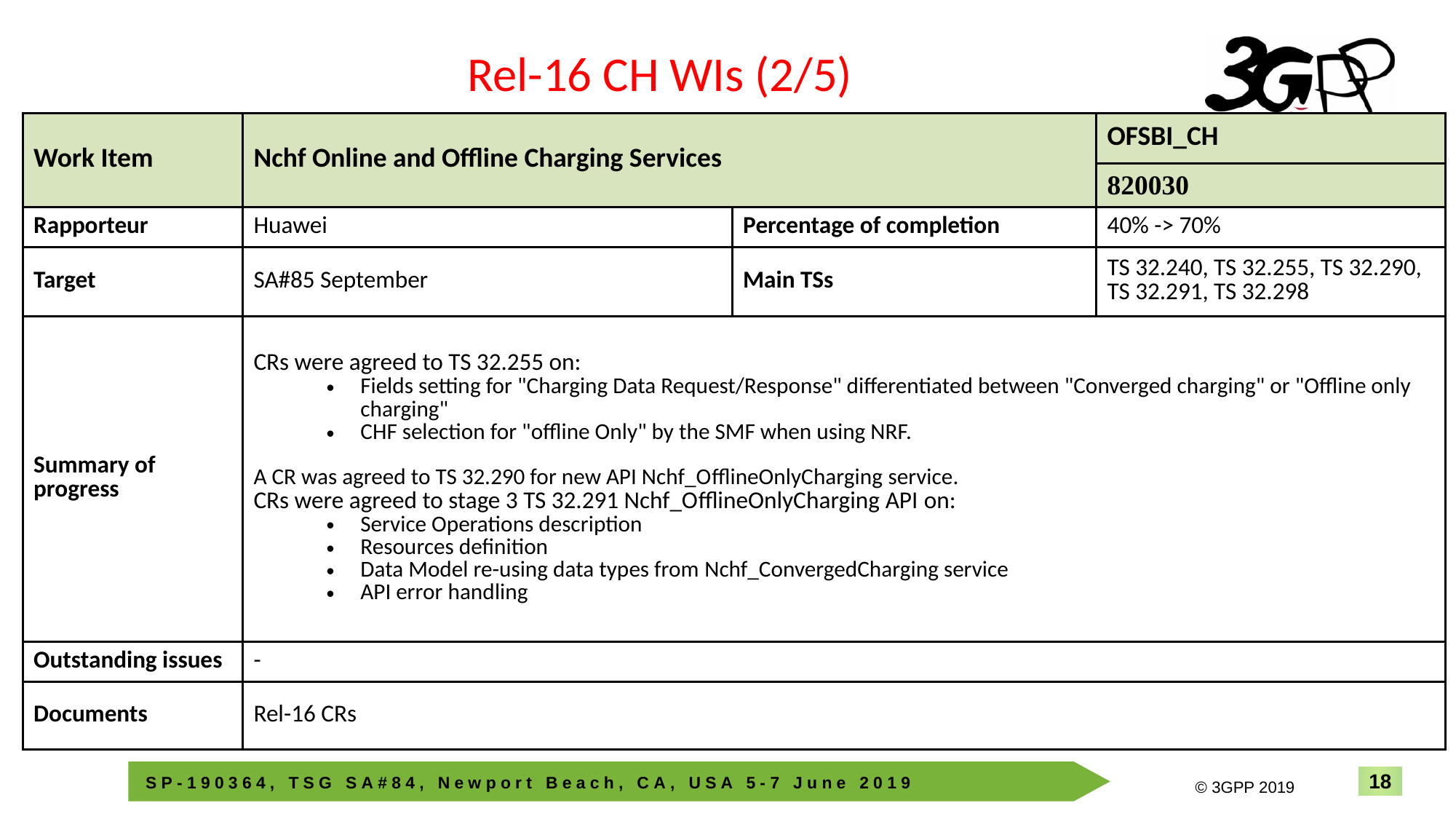

Rel-16 CH WIs (2/5)
| Work Item | Nchf Online and Offline Charging Services |  | OFSBI\_CH |
| --- | --- | --- | --- |
|  |  |  | 820030 |
| Rapporteur | Huawei | Percentage of completion | 40% -> 70% |
| Target | SA#85 September | Main TSs | TS 32.240, TS 32.255, TS 32.290, TS 32.291, TS 32.298 |
| Summary of progress | CRs were agreed to TS 32.255 on: Fields setting for "Charging Data Request/Response" differentiated between "Converged charging" or "Offline only charging" CHF selection for "offline Only" by the SMF when using NRF. A CR was agreed to TS 32.290 for new API Nchf\_OfflineOnlyCharging service. CRs were agreed to stage 3 TS 32.291 Nchf\_OfflineOnlyCharging API on: Service Operations description Resources definition Data Model re-using data types from Nchf\_ConvergedCharging service API error handling |  |  |
| Outstanding issues | - |  |  |
| Documents | Rel-16 CRs |  |  |